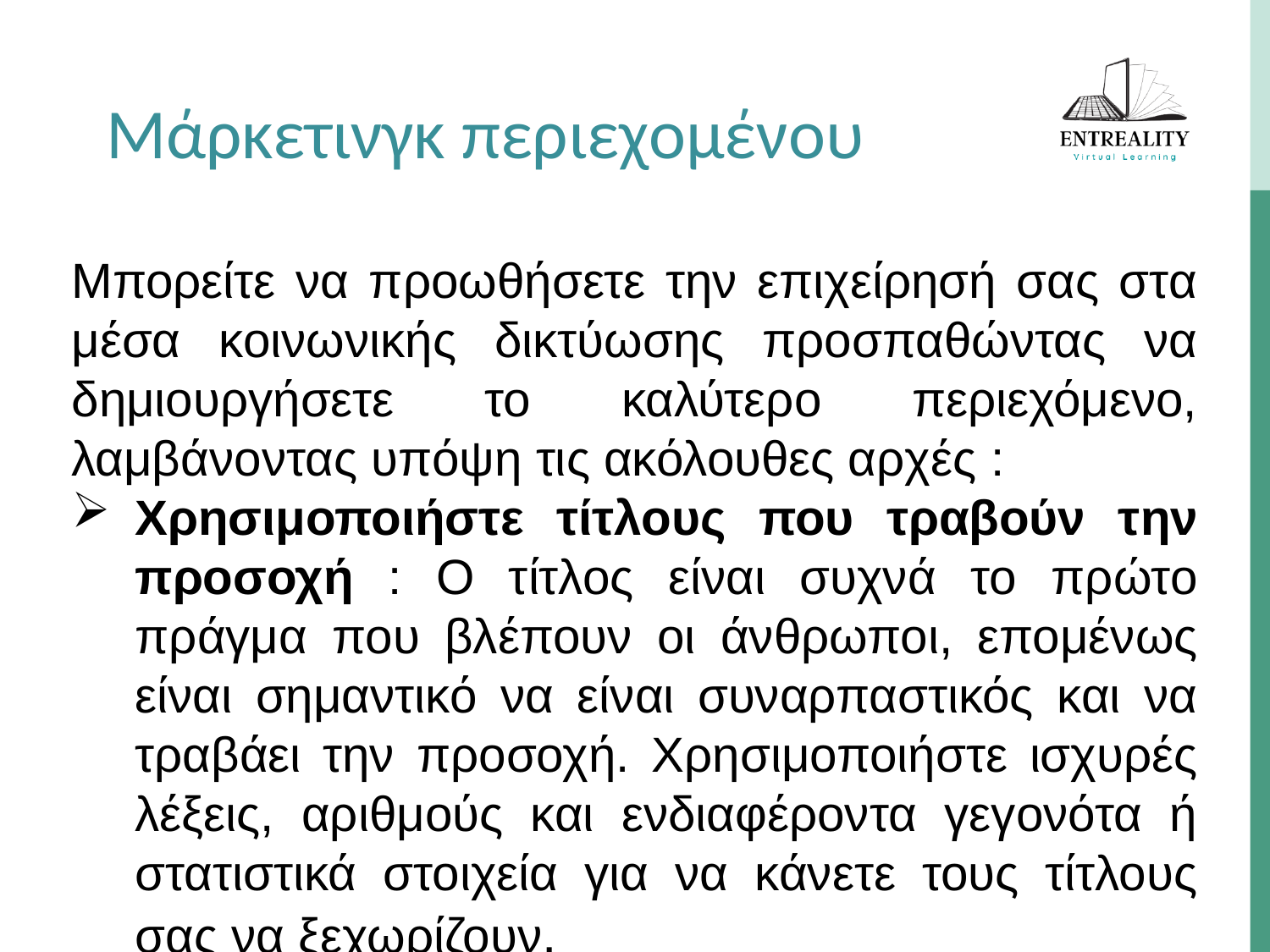

Μάρκετινγκ περιεχομένου

Μπορείτε να προωθήσετε την επιχείρησή σας στα μέσα κοινωνικής δικτύωσης προσπαθώντας να δημιουργήσετε το καλύτερο περιεχόμενο, λαμβάνοντας υπόψη τις ακόλουθες αρχές :
Χρησιμοποιήστε τίτλους που τραβούν την προσοχή : Ο τίτλος είναι συχνά το πρώτο πράγμα που βλέπουν οι άνθρωποι, επομένως είναι σημαντικό να είναι συναρπαστικός και να τραβάει την προσοχή. Χρησιμοποιήστε ισχυρές λέξεις, αριθμούς και ενδιαφέροντα γεγονότα ή στατιστικά στοιχεία για να κάνετε τους τίτλους σας να ξεχωρίζουν.